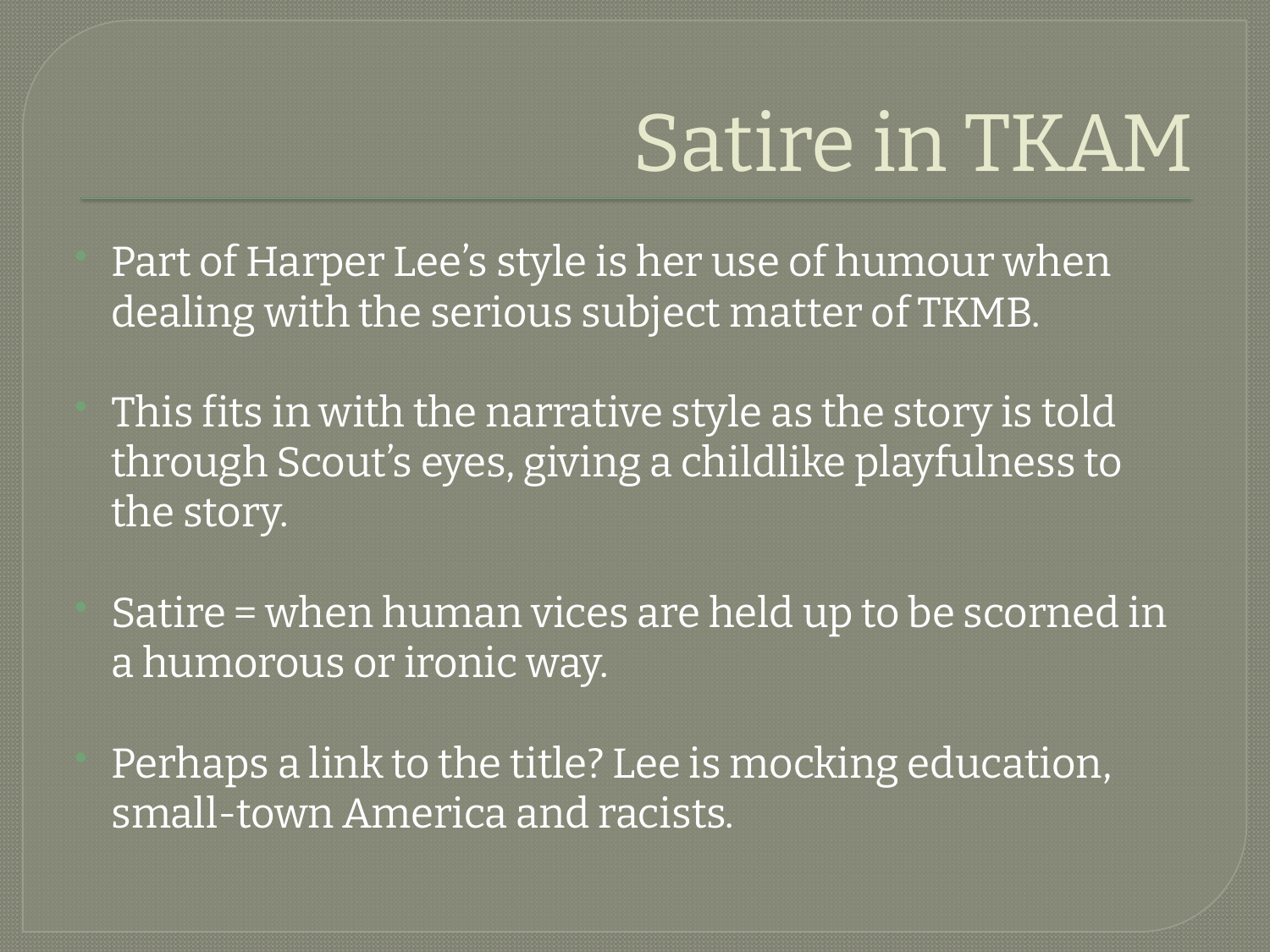

# Satire in TKAM
Part of Harper Lee’s style is her use of humour when dealing with the serious subject matter of TKMB.

This fits in with the narrative style as the story is told through Scout’s eyes, giving a childlike playfulness to the story.

Satire = when human vices are held up to be scorned in a humorous or ironic way.

Perhaps a link to the title? Lee is mocking education, small-town America and racists.